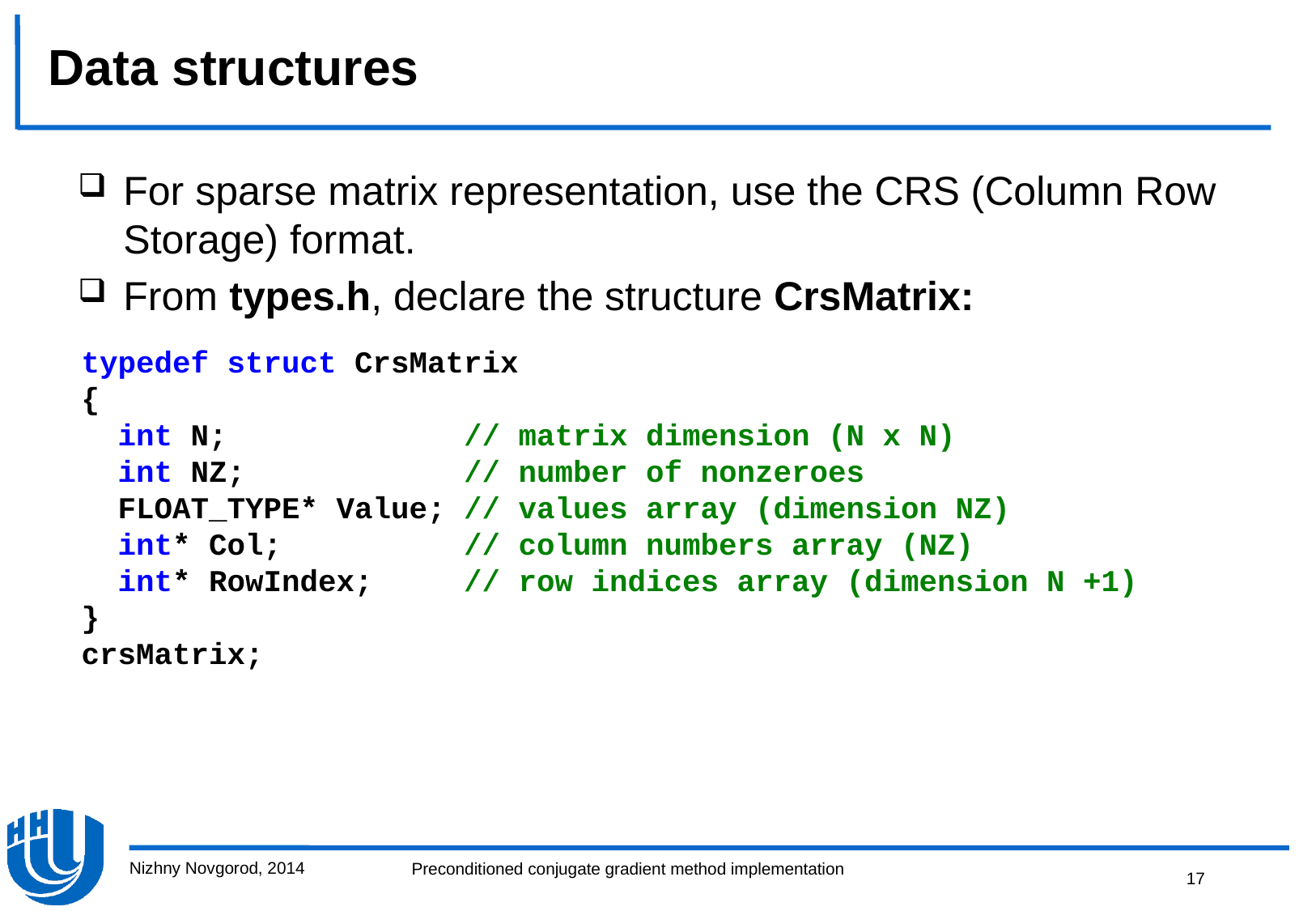

# Data structures
For sparse matrix representation, use the CRS (Column Row Storage) format.
From types.h, declare the structure CrsMatrix:
typedef struct CrsMatrix
{
  int N;             // matrix dimension (N x N)
  int NZ;            // number of nonzeroes
  FLOAT_TYPE* Value; // values array (dimension NZ)
  int* Col;          // column numbers array (NZ)
  int* RowIndex;     // row indices array (dimension N +1)
}
crsMatrix;
Nizhny Novgorod, 2014
17
Preconditioned conjugate gradient method implementation